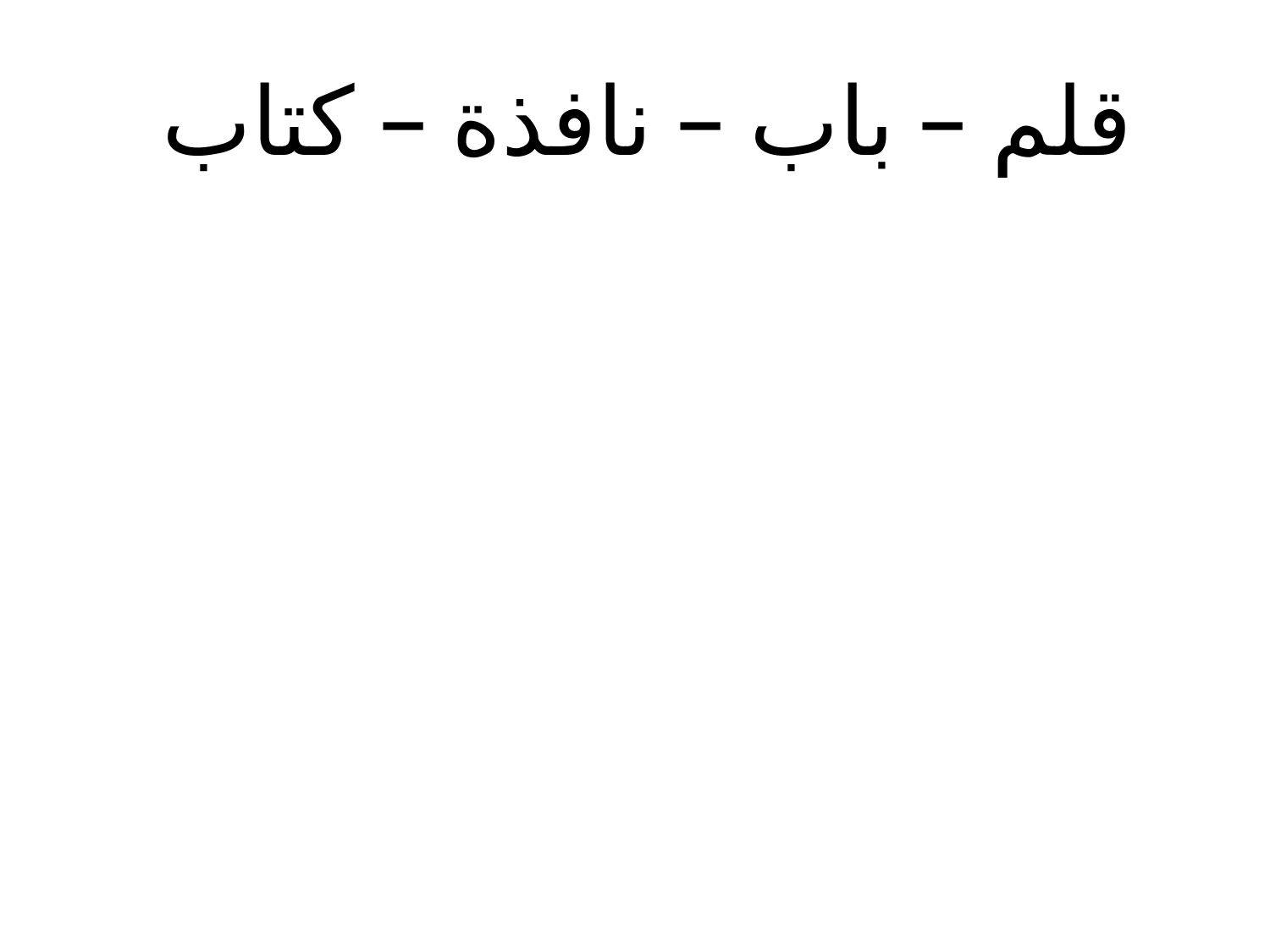

# قلم – باب – نافذة – كتاب